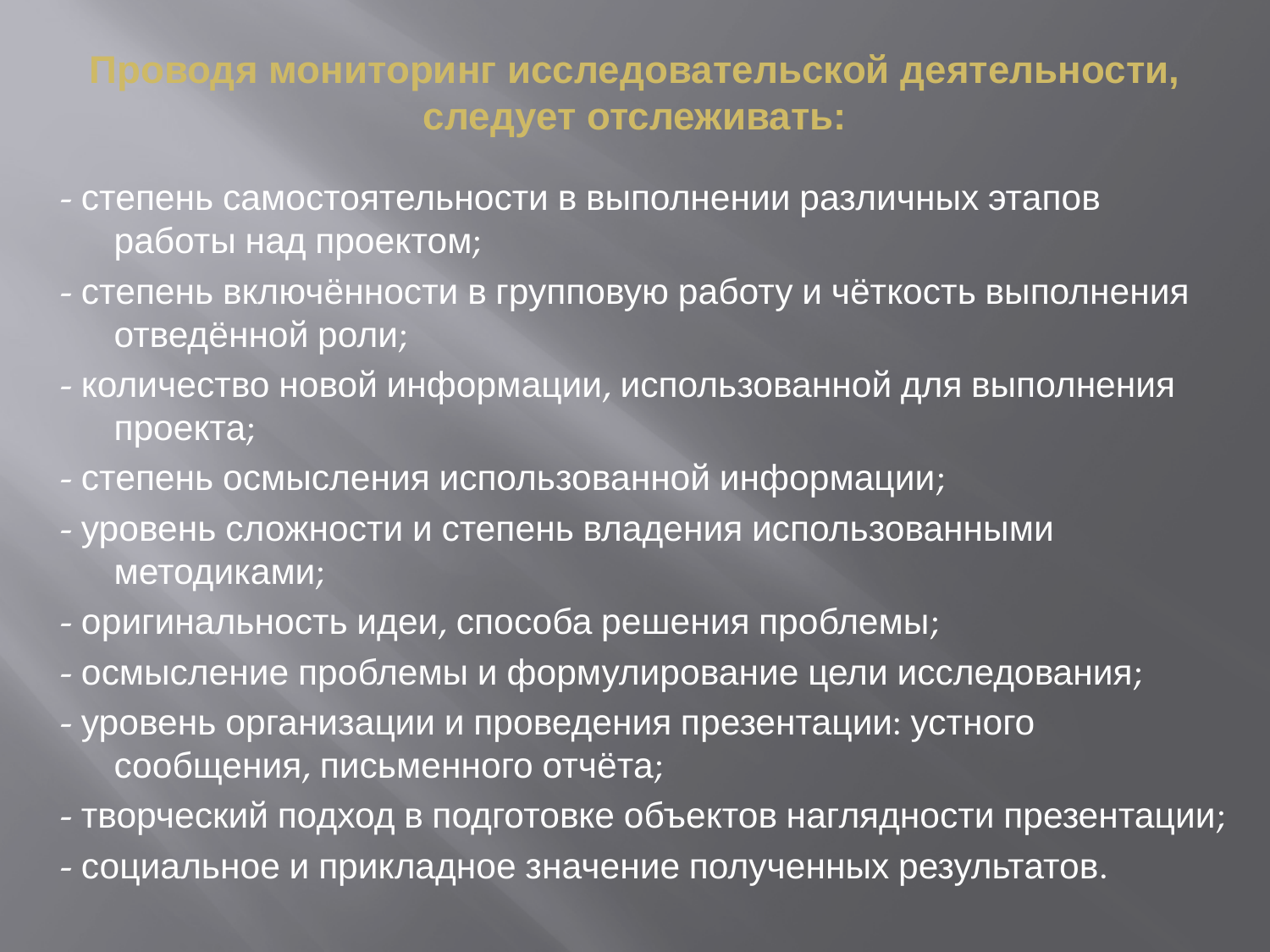

# Проводя мониторинг исследовательской деятельности, следует отслеживать:
- степень самостоятельности в выполнении различных этапов работы над проектом;
- степень включённости в групповую работу и чёткость выполнения отведённой роли;
- количество новой информации, использованной для выполнения проекта;
- степень осмысления использованной информации;
- уровень сложности и степень владения использованными методиками;
- оригинальность идеи, способа решения проблемы;
- осмысление проблемы и формулирование цели исследования;
- уровень организации и проведения презентации: устного сообщения, письменного отчёта;
- творческий подход в подготовке объектов наглядности презентации;
- социальное и прикладное значение полученных результатов.